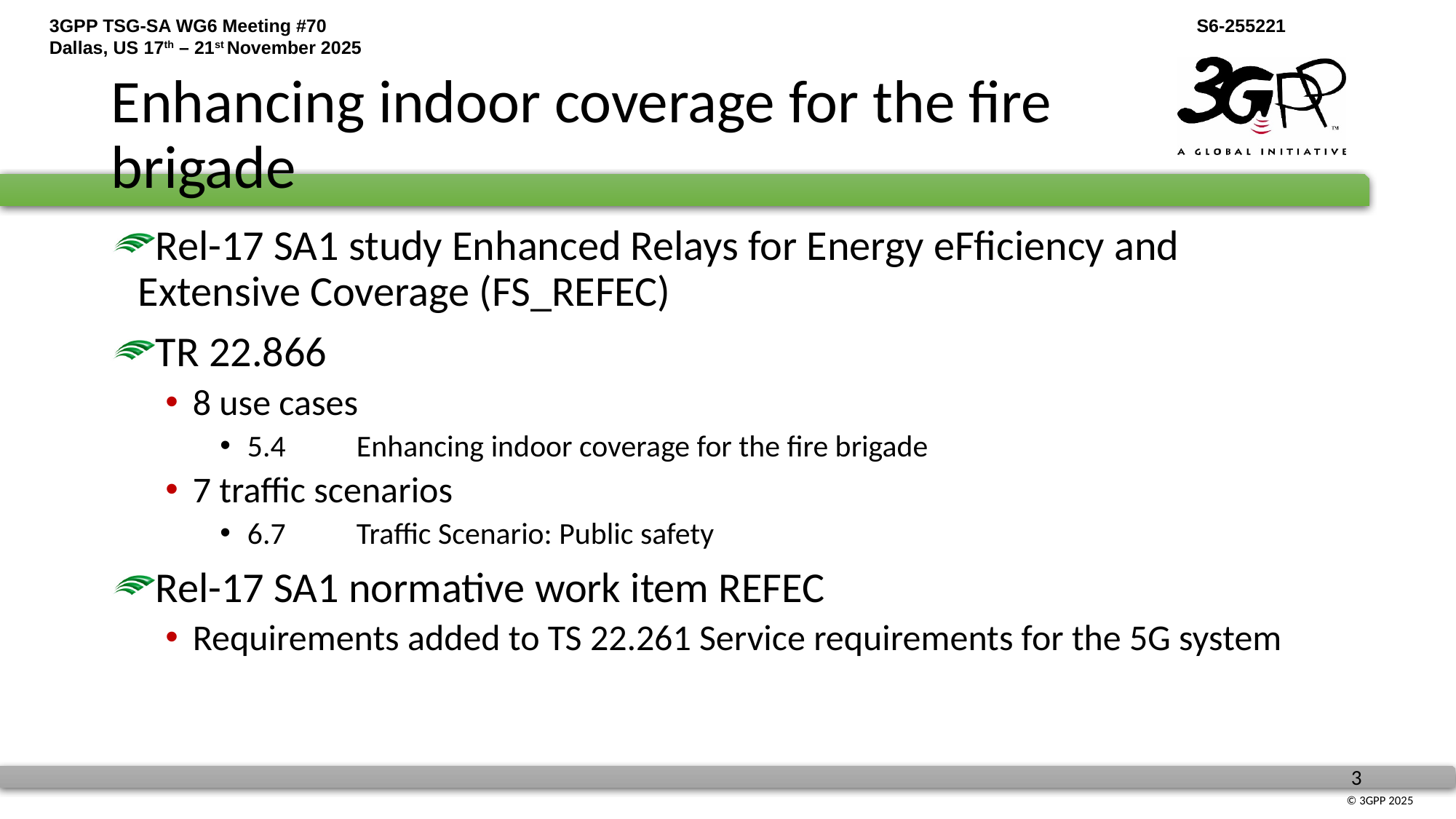

# Enhancing indoor coverage for the fire brigade
Rel-17 SA1 study Enhanced Relays for Energy eFficiency and Extensive Coverage (FS_REFEC)
TR 22.866
8 use cases
5.4	Enhancing indoor coverage for the fire brigade
7 traffic scenarios
6.7	Traffic Scenario: Public safety
Rel-17 SA1 normative work item REFEC
Requirements added to TS 22.261 Service requirements for the 5G system